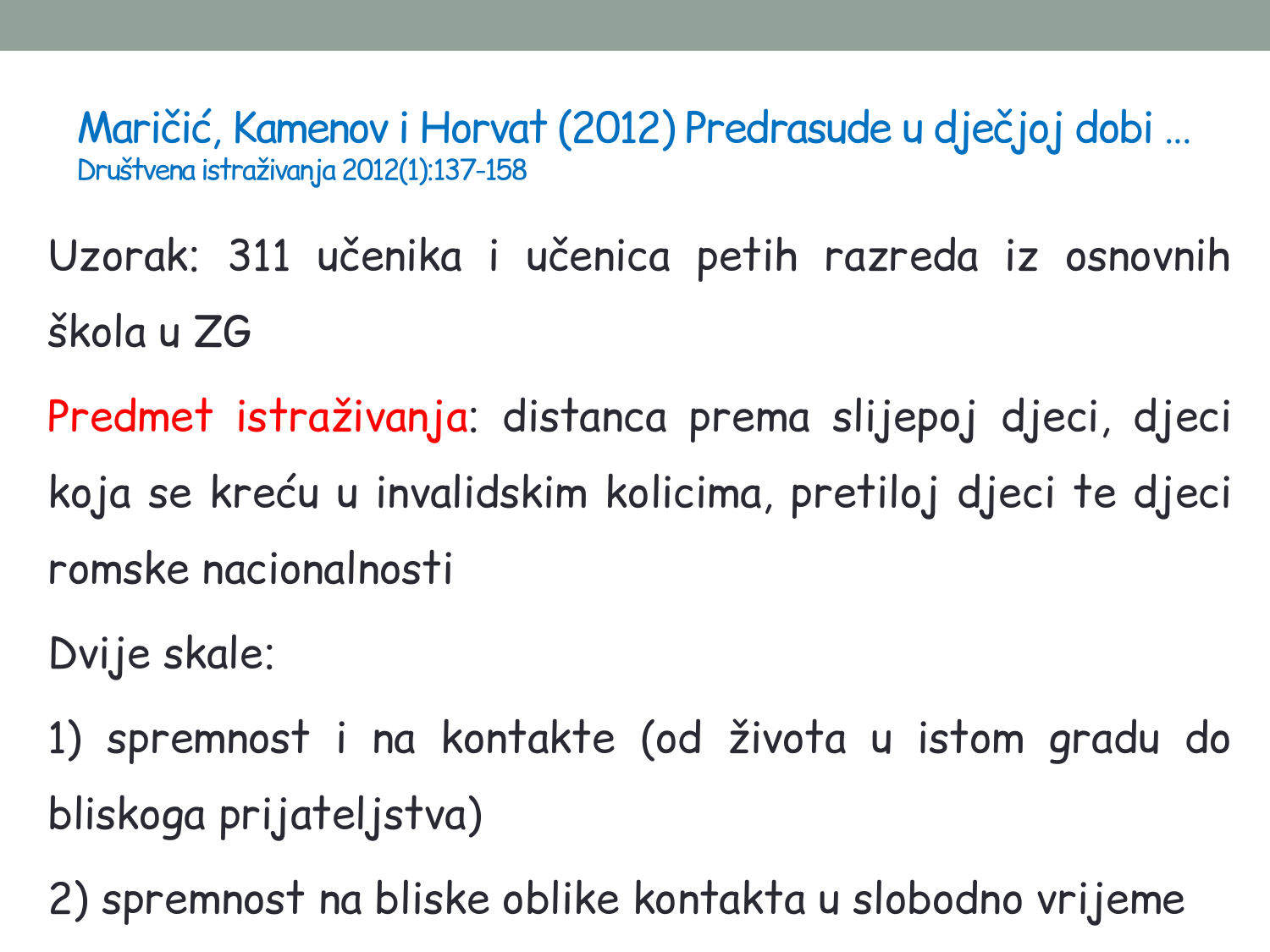

# Maričić, Kamenov i Horvat (2012) Predrasude u dječjoj dobi … Društvena istraživanja 2012(1):137-158
Uzorak: 311 učenika i učenica petih razreda iz osnovnih škola u ZG
Predmet istraživanja: distanca prema slijepoj djeci, djeci koja se kreću u invalidskim kolicima, pretiloj djeci te djeci romske nacionalnosti
Dvije skale:
1) spremnost i na kontakte (od života u istom gradu do bliskoga prijateljstva)
2) spremnost na bliske oblike kontakta u slobodno vrijeme